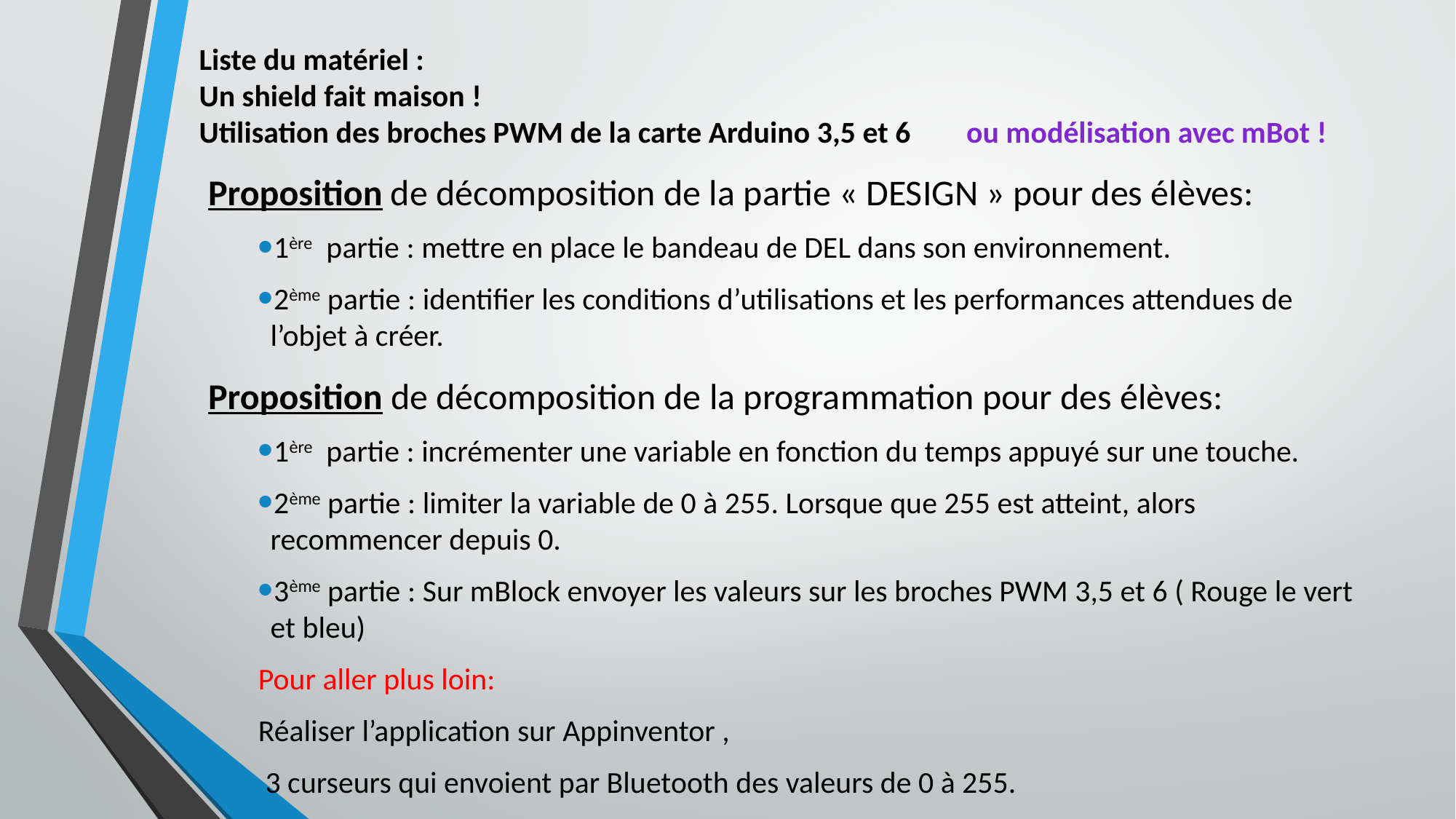

Liste du matériel :
Un shield fait maison !
Utilisation des broches PWM de la carte Arduino 3,5 et 6        ou modélisation avec mBot !
Proposition de décomposition de la partie « DESIGN » pour des élèves:
1ère  partie : mettre en place le bandeau de DEL dans son environnement.
2ème partie : identifier les conditions d’utilisations et les performances attendues de l’objet à créer.
Proposition de décomposition de la programmation pour des élèves:
1ère  partie : incrémenter une variable en fonction du temps appuyé sur une touche.
2ème partie : limiter la variable de 0 à 255. Lorsque que 255 est atteint, alors recommencer depuis 0.
3ème partie : Sur mBlock envoyer les valeurs sur les broches PWM 3,5 et 6 ( Rouge le vert et bleu)
Pour aller plus loin:
Réaliser l’application sur Appinventor ,
 3 curseurs qui envoient par Bluetooth des valeurs de 0 à 255.